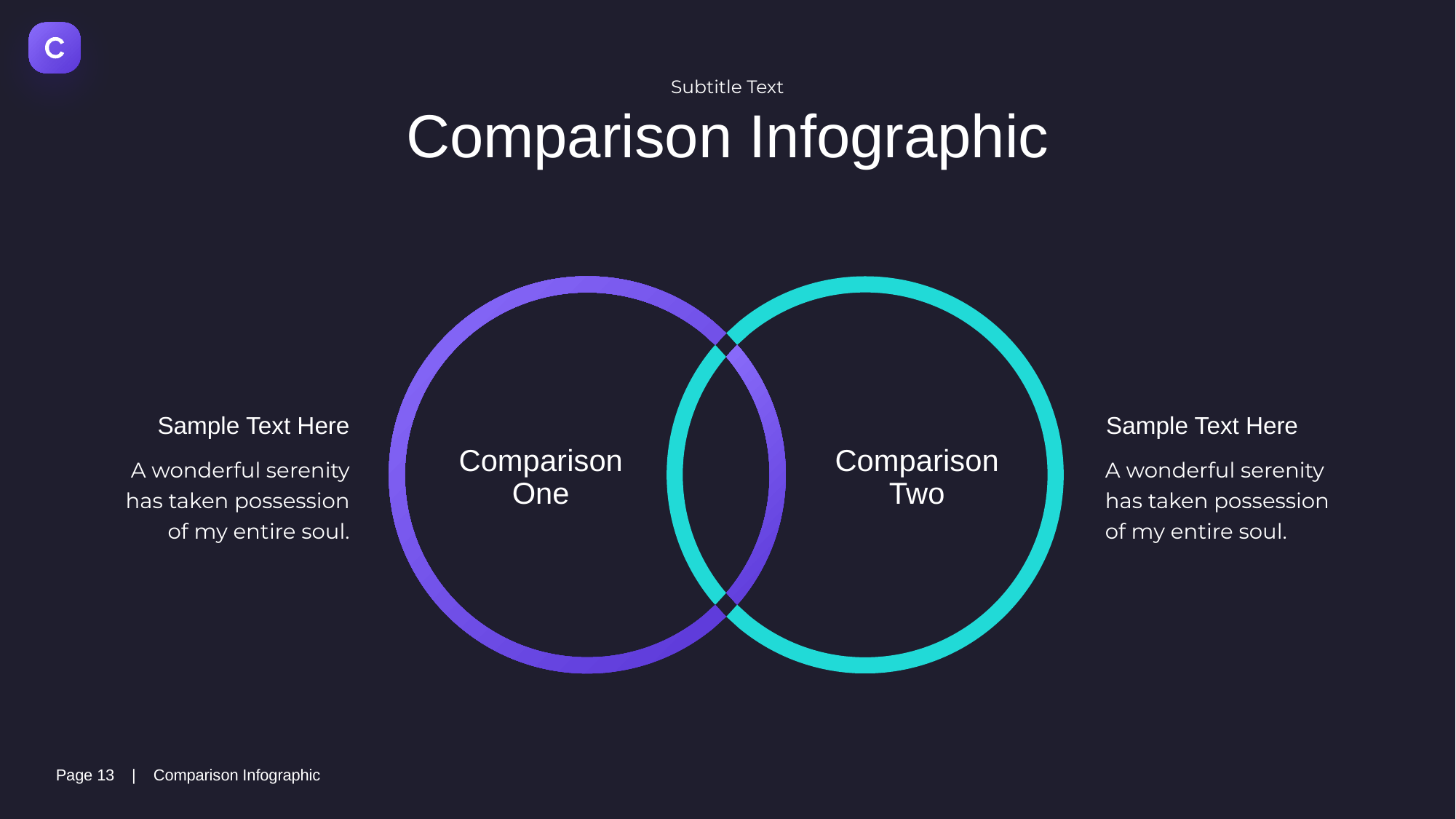

Subtitle Text
Comparison Infographic

Sample Text Here
Sample Text Here
Comparison One
Comparison Two
A wonderful serenity has taken possession of my entire soul.
A wonderful serenity has taken possession of my entire soul.